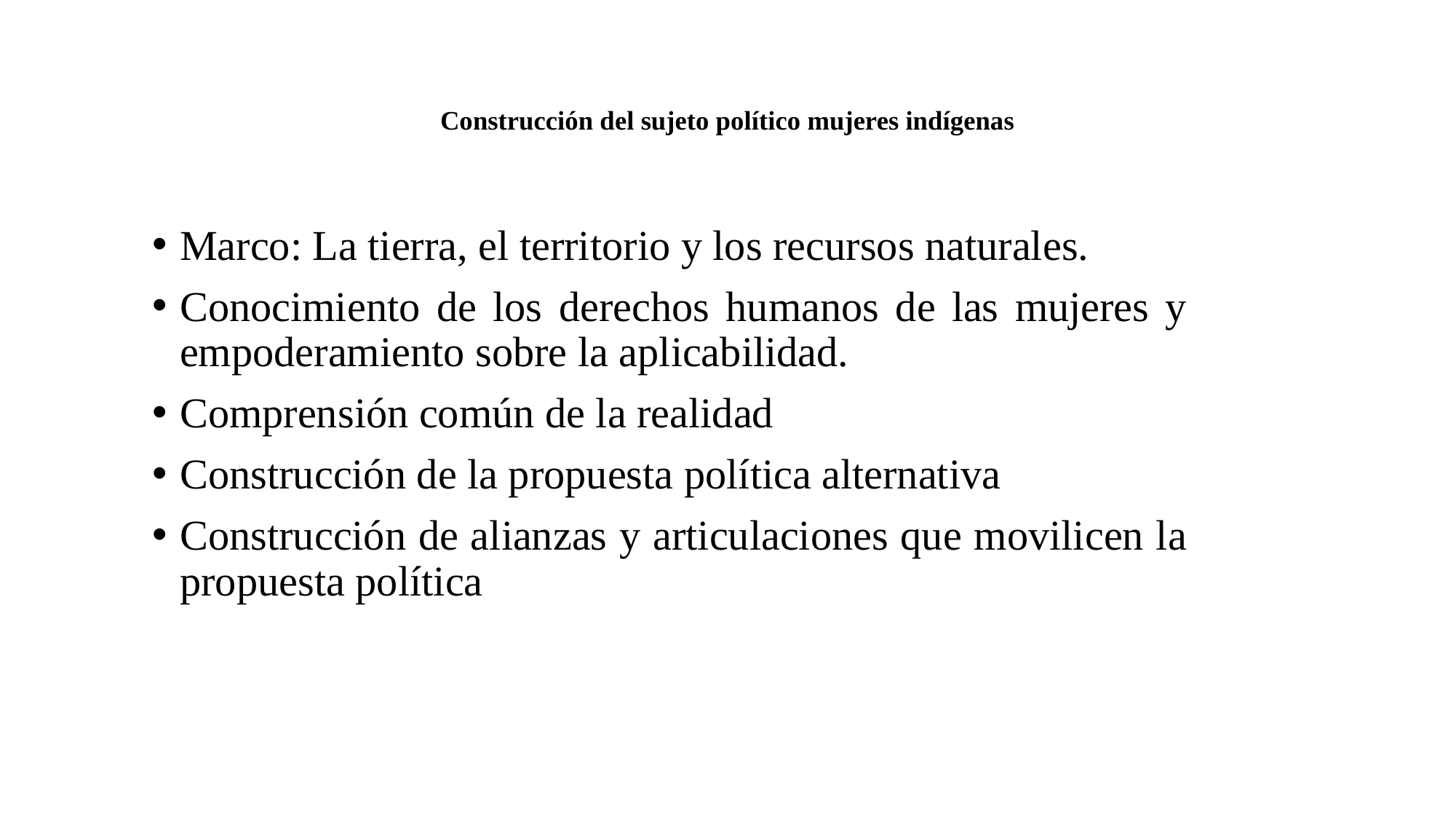

# Construcción del sujeto político mujeres indígenas
Marco: La tierra, el territorio y los recursos naturales.
Conocimiento de los derechos humanos de las mujeres y empoderamiento sobre la aplicabilidad.
Comprensión común de la realidad
Construcción de la propuesta política alternativa
Construcción de alianzas y articulaciones que movilicen la propuesta política